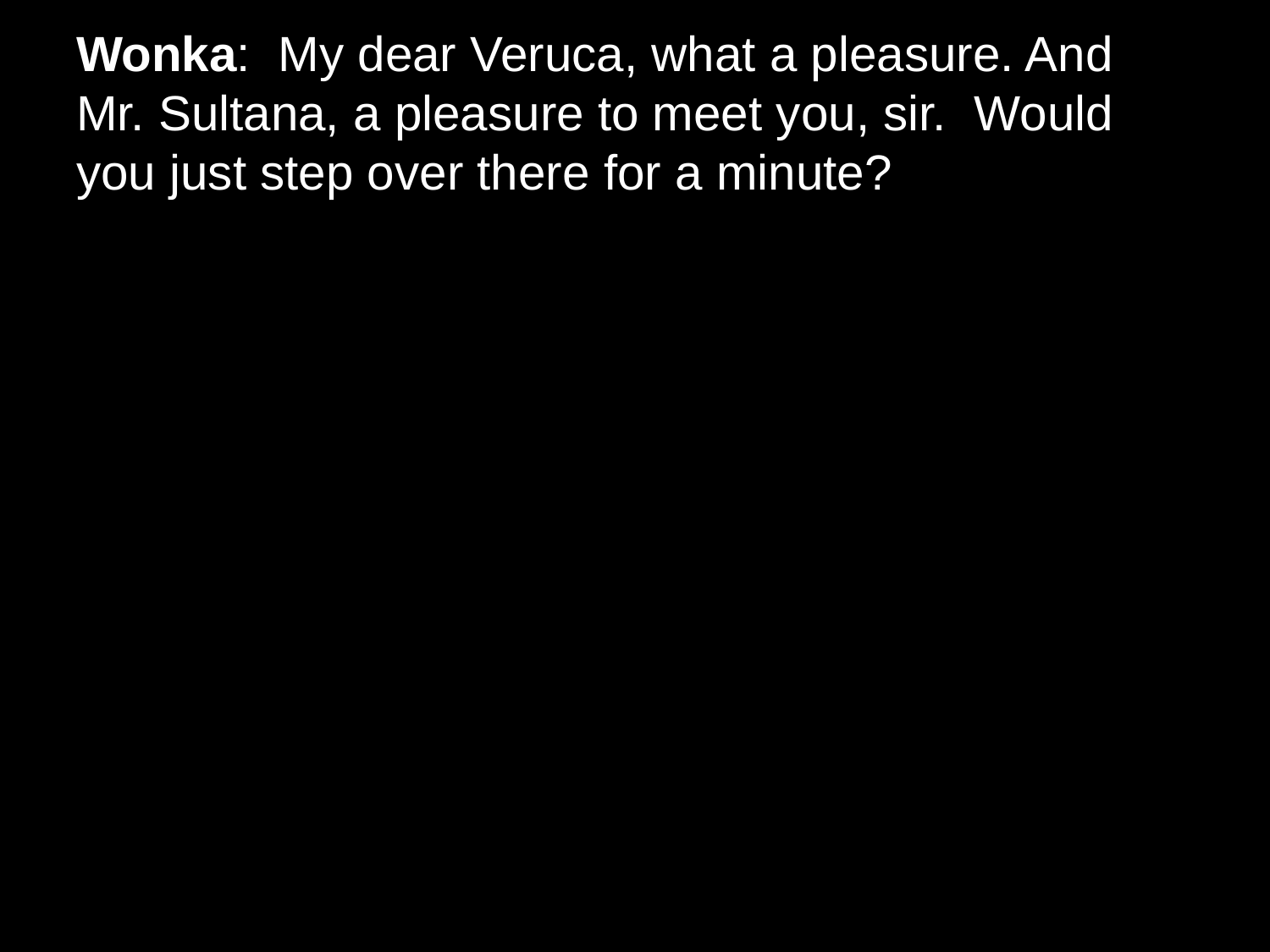

# Wonka:  My dear Veruca, what a pleasure. And Mr. Sultana, a pleasure to meet you, sir.  Would you just step over there for a minute?